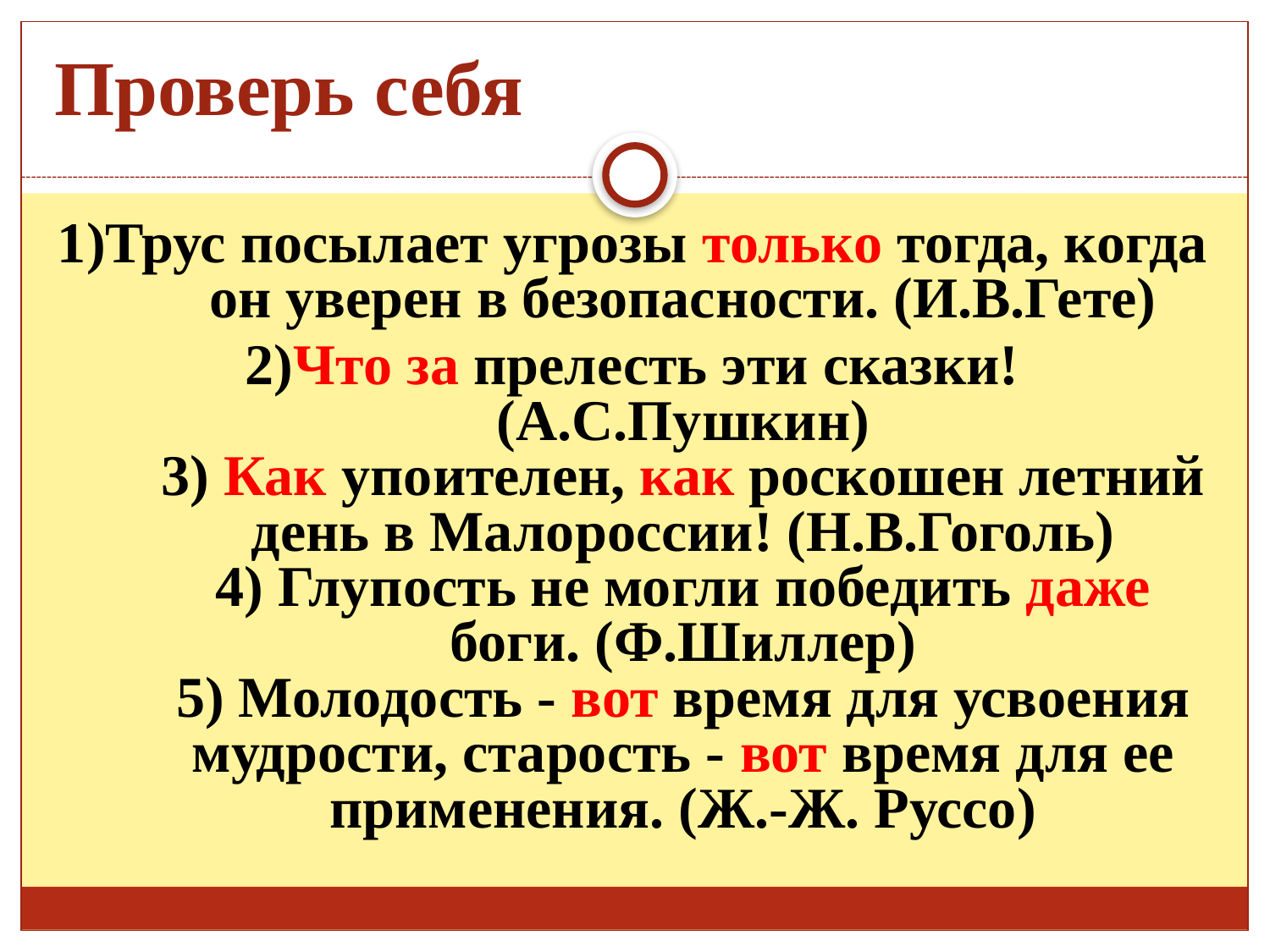

# Проверь себя
1)Трус посылает угрозы только тогда, когда он уверен в безопасности. (И.В.Гете)
2)Что за прелесть эти сказки! (А.С.Пушкин)
3) Как упоителен, как роскошен летний день в Малороссии! (Н.В.Гоголь)
4) Глупость не могли победить даже боги. (Ф.Шиллер)
5) Молодость - вот время для усвоения мудрости, старость - вот время для ее применения. (Ж.-Ж. Руссо)